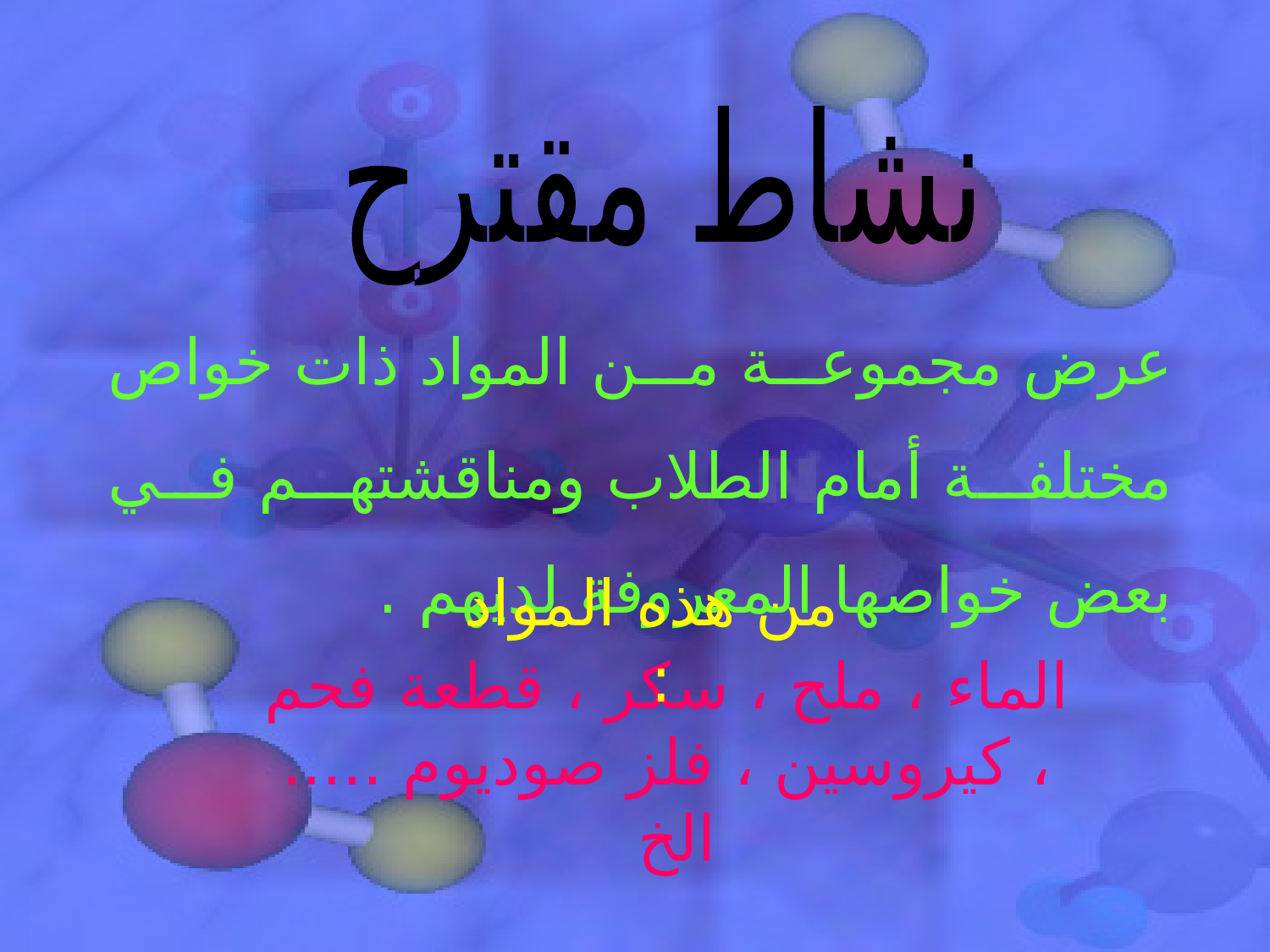

نشاط مقترح
عرض مجموعة من المواد ذات خواص مختلفة أمام الطلاب ومناقشتهم في بعض خواصها المعروفة لديهم .
 من هذه المواد :
الماء ، ملح ، سكر ، قطعة فحم ، كيروسين ، فلز صوديوم ..... الخ